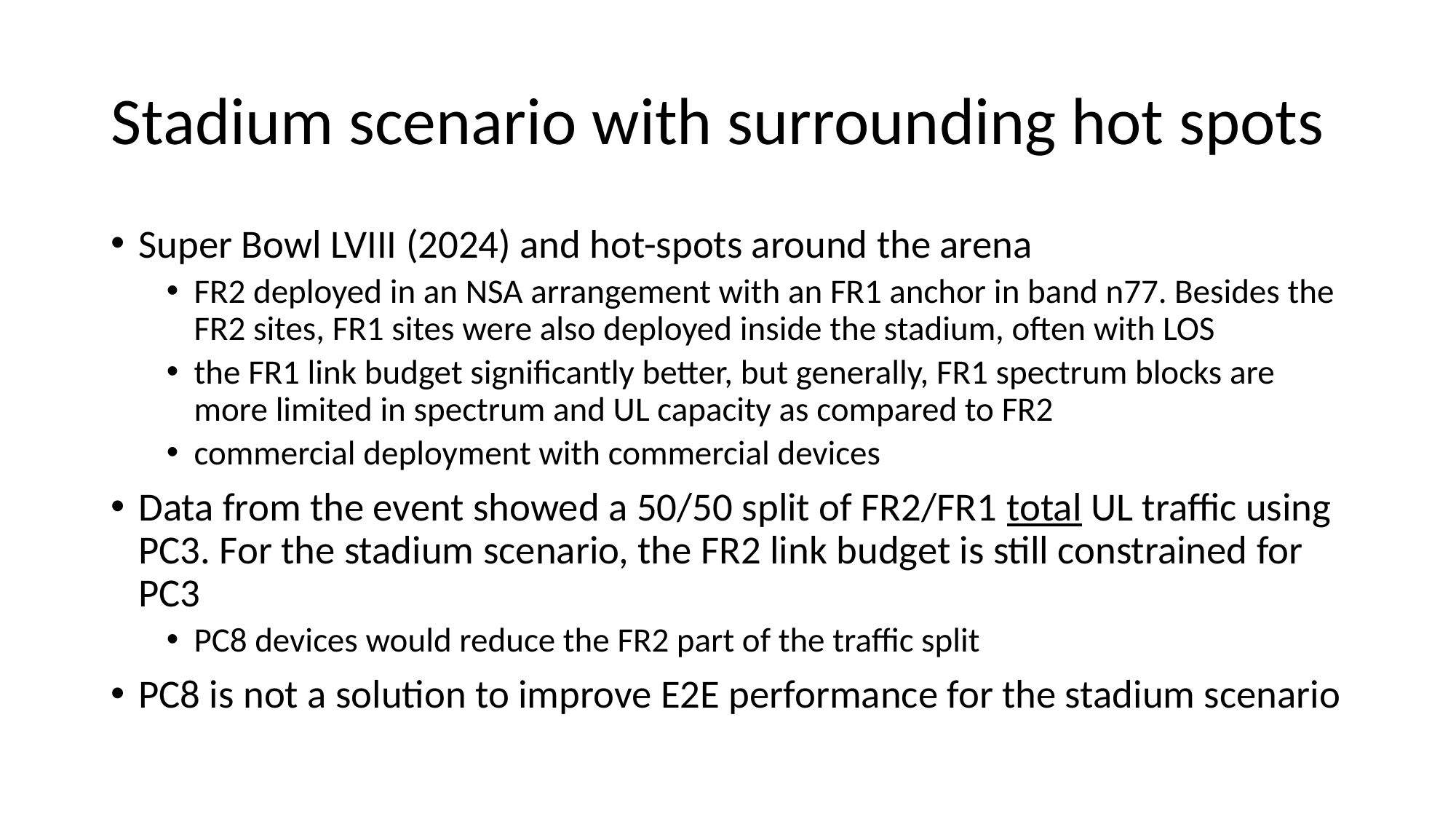

# Stadium scenario with surrounding hot spots
Super Bowl LVIII (2024) and hot-spots around the arena
FR2 deployed in an NSA arrangement with an FR1 anchor in band n77. Besides the FR2 sites, FR1 sites were also deployed inside the stadium, often with LOS
the FR1 link budget significantly better, but generally, FR1 spectrum blocks are more limited in spectrum and UL capacity as compared to FR2
commercial deployment with commercial devices
Data from the event showed a 50/50 split of FR2/FR1 total UL traffic using PC3. For the stadium scenario, the FR2 link budget is still constrained for PC3
PC8 devices would reduce the FR2 part of the traffic split
PC8 is not a solution to improve E2E performance for the stadium scenario